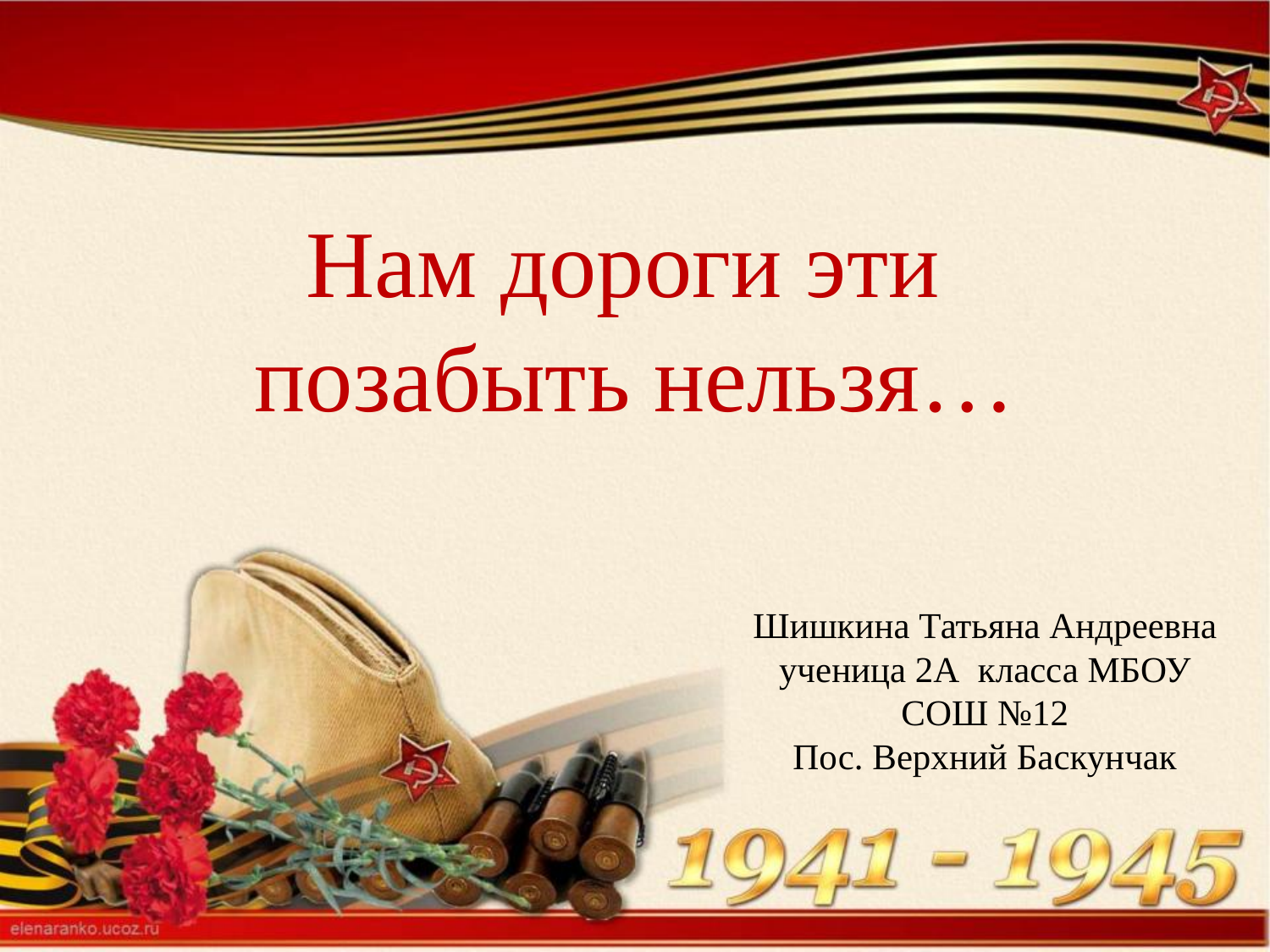

# Нам дороги эти позабыть нельзя…
Шишкина Татьяна Андреевна
ученица 2А  класса МБОУ СОШ №12
Пос. Верхний Баскунчак